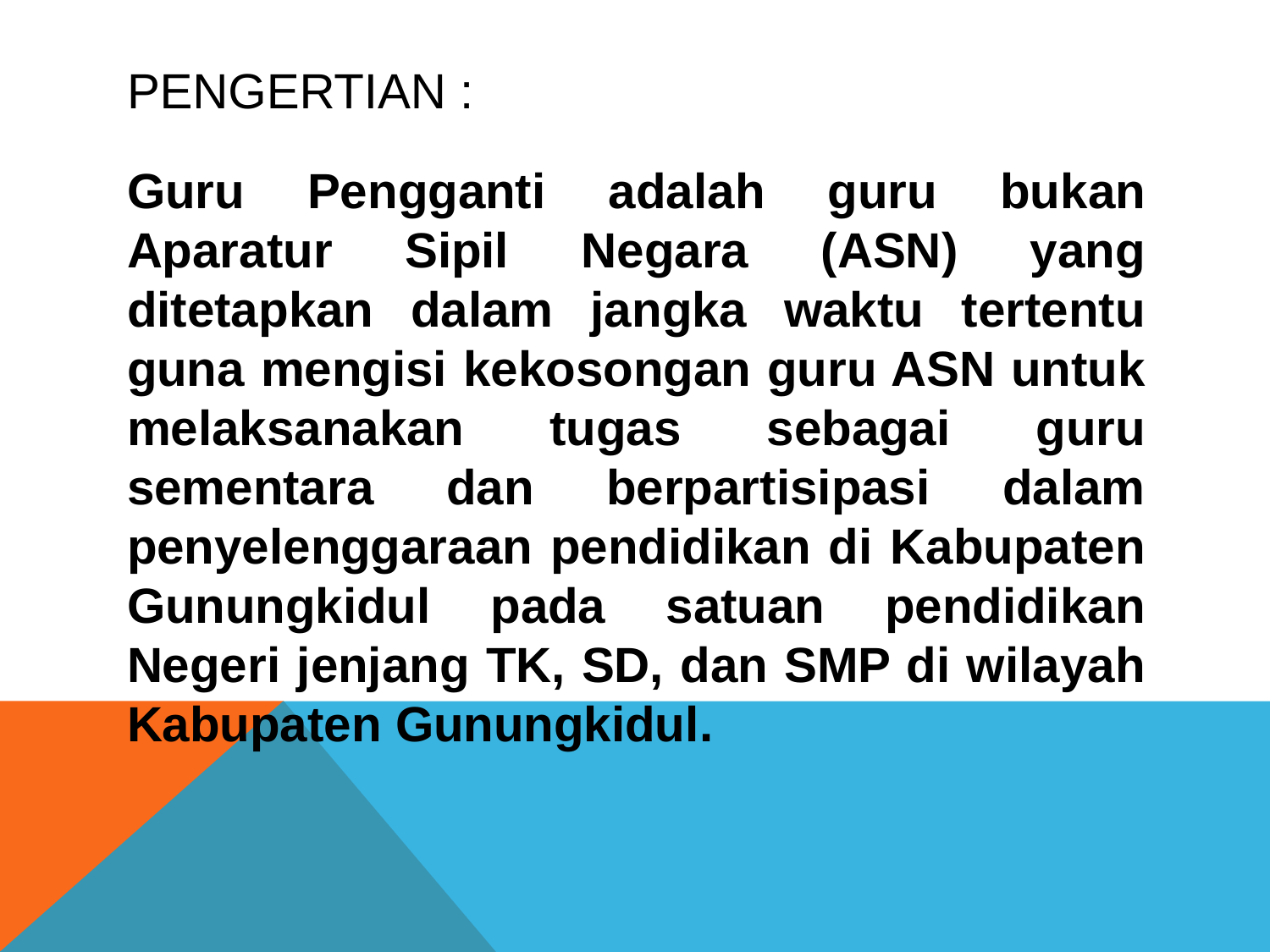

# Pengertian :
Guru Pengganti adalah guru bukan Aparatur Sipil Negara (ASN) yang ditetapkan dalam jangka waktu tertentu guna mengisi kekosongan guru ASN untuk melaksanakan tugas sebagai guru sementara dan berpartisipasi dalam penyelenggaraan pendidikan di Kabupaten Gunungkidul pada satuan pendidikan Negeri jenjang TK, SD, dan SMP di wilayah Kabupaten Gunungkidul.